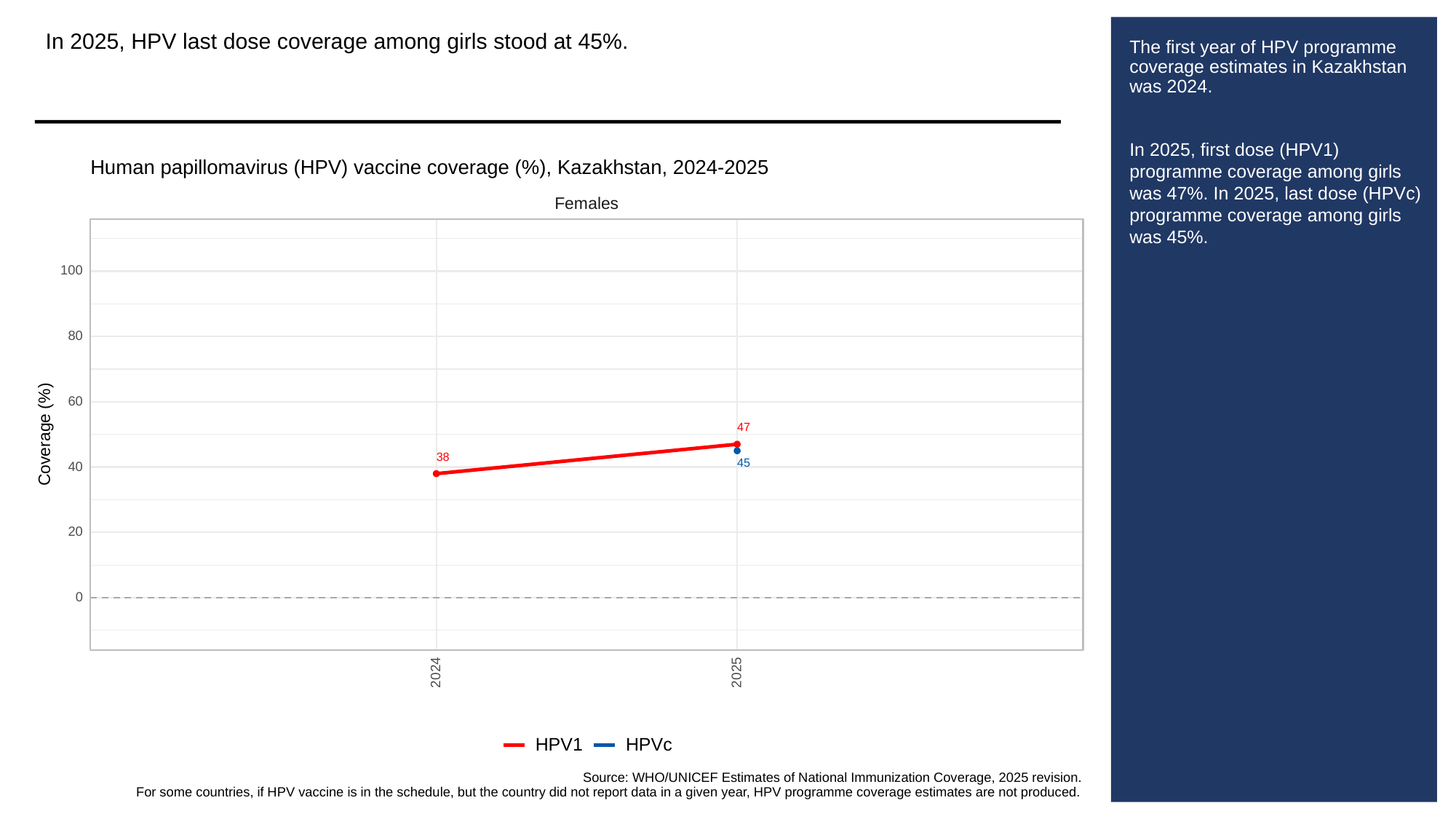

In 2025, HPV last dose coverage among girls stood at 45%.
# The first year of HPV programme coverage estimates in Kazakhstan was 2024.

In 2025, first dose (HPV1) programme coverage among girls was 47%. In 2025, last dose (HPVc) programme coverage among girls was 45%.

Human papillomavirus (HPV) vaccine coverage (%), Kazakhstan, 2024-2025
Females

100

80

60

47
Coverage (%)

38
45
40

20

0

2024
2025
HPVc
HPV1

Source: WHO/UNICEF Estimates of National Immunization Coverage, 2025 revision.
For some countries, if HPV vaccine is in the schedule, but the country did not report data in a given year, HPV programme coverage estimates are not produced.